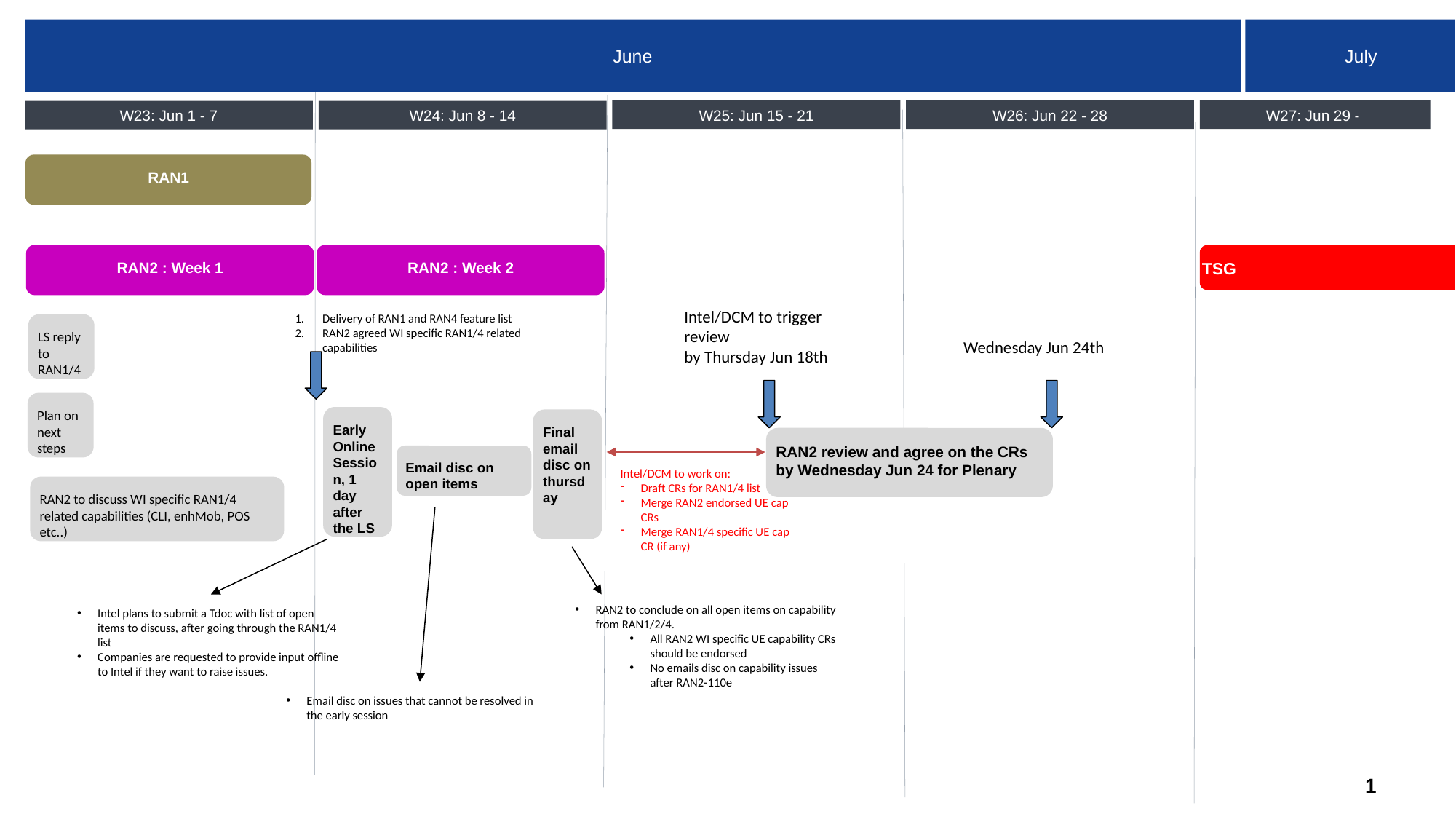

July
June
W26: Jun 22 - 28
W27: Jun 29 -
W25: Jun 15 - 21
W24: Jun 8 - 14
W23: Jun 1 - 7
RAN1
RAN2 : Week 1
RAN2 : Week 2
TSG
Intel/DCM to trigger review
by Thursday Jun 18th
Delivery of RAN1 and RAN4 feature list
RAN2 agreed WI specific RAN1/4 related capabilities
LS reply to RAN1/4
Wednesday Jun 24th

Plan on next steps
Early
Online
Session, 1 day after the LS
Final email disc on thursday
RAN2 review and agree on the CRs by Wednesday Jun 24 for Plenary
Email disc on open items
Intel/DCM to work on:
Draft CRs for RAN1/4 list
Merge RAN2 endorsed UE cap CRs
Merge RAN1/4 specific UE cap CR (if any)
RAN2 to discuss WI specific RAN1/4 related capabilities (CLI, enhMob, POS etc..)
RAN2 to conclude on all open items on capability from RAN1/2/4.
All RAN2 WI specific UE capability CRs should be endorsed
No emails disc on capability issues after RAN2-110e
Intel plans to submit a Tdoc with list of open items to discuss, after going through the RAN1/4 list
Companies are requested to provide input offline to Intel if they want to raise issues.
Email disc on issues that cannot be resolved in the early session